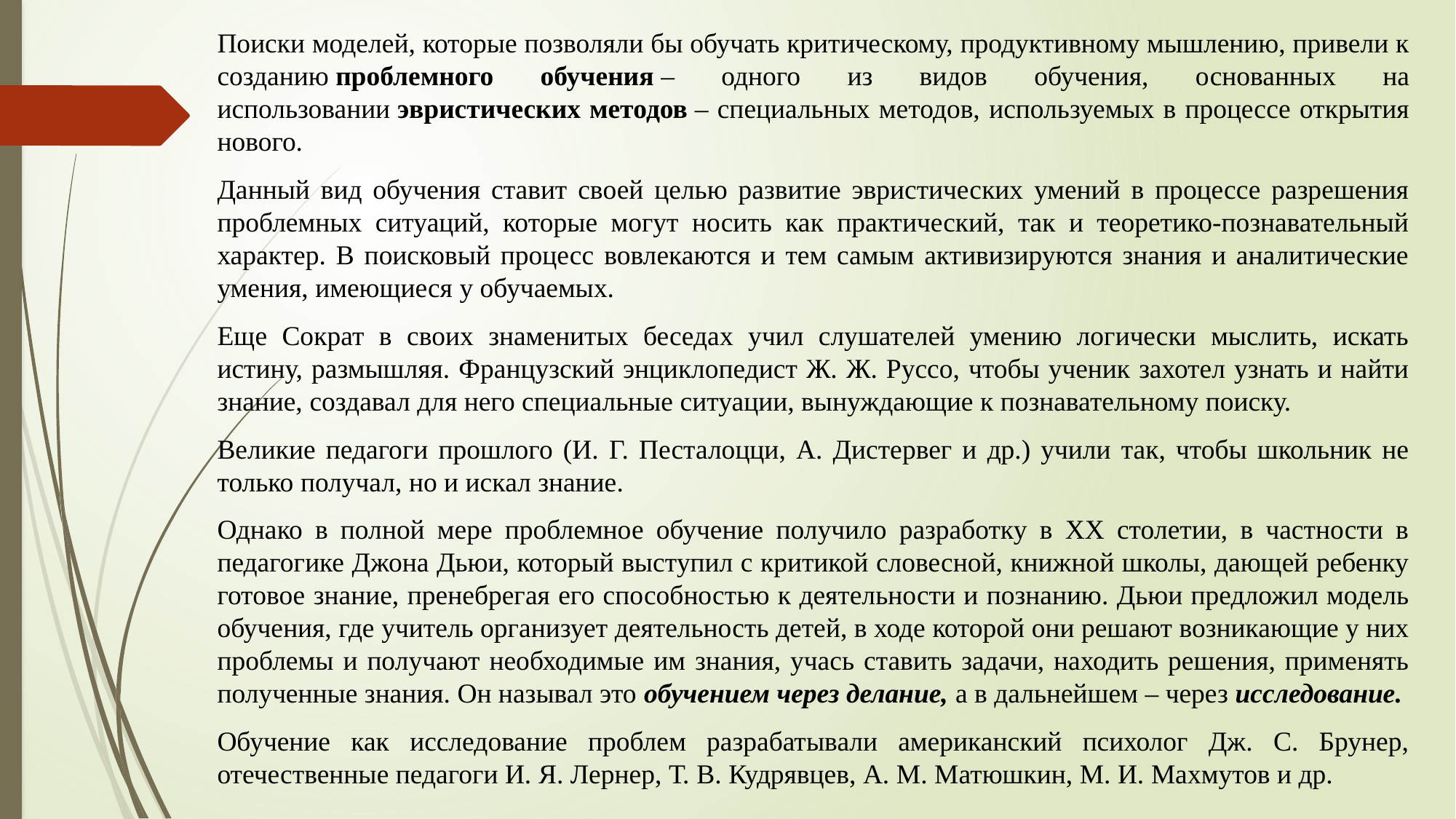

Поиски моделей, которые позволяли бы обучать критическому, продуктивному мышлению, привели к созданию проблемного обучения – одного из видов обучения, основанных на использовании эвристических методов – специальных методов, используемых в процессе открытия нового.
Данный вид обучения ставит своей целью развитие эвристических умений в процессе разрешения проблемных ситуаций, которые могут носить как практический, так и теоретико-познавательный характер. В поисковый процесс вовлекаются и тем самым активизируются знания и аналитические умения, имеющиеся у обучаемых.
Еще Сократ в своих знаменитых беседах учил слушателей умению логически мыслить, искать истину, размышляя. Французский энциклопедист Ж. Ж. Руссо, чтобы ученик захотел узнать и найти знание, создавал для него специальные ситуации, вынуждающие к познавательному поиску.
Великие педагоги прошлого (И. Г. Песталоцци, А. Дистервег и др.) учили так, чтобы школьник не только получал, но и искал знание.
Однако в полной мере проблемное обучение получило разработку в XX столетии, в частности в педагогике Джона Дьюи, который выступил с критикой словесной, книжной школы, дающей ребенку готовое знание, пренебрегая его способностью к деятельности и познанию. Дьюи предложил модель обучения, где учитель организует деятельность детей, в ходе которой они решают возникающие у них проблемы и получают необходимые им знания, учась ставить задачи, находить решения, применять полученные знания. Он называл это обучением через делание, а в дальнейшем – через исследование.
Обучение как исследование проблем разрабатывали американский психолог Дж. С. Брунер, отечественные педагоги И. Я. Лернер, Т. В. Кудрявцев, А. М. Матюшкин, М. И. Махмутов и др.